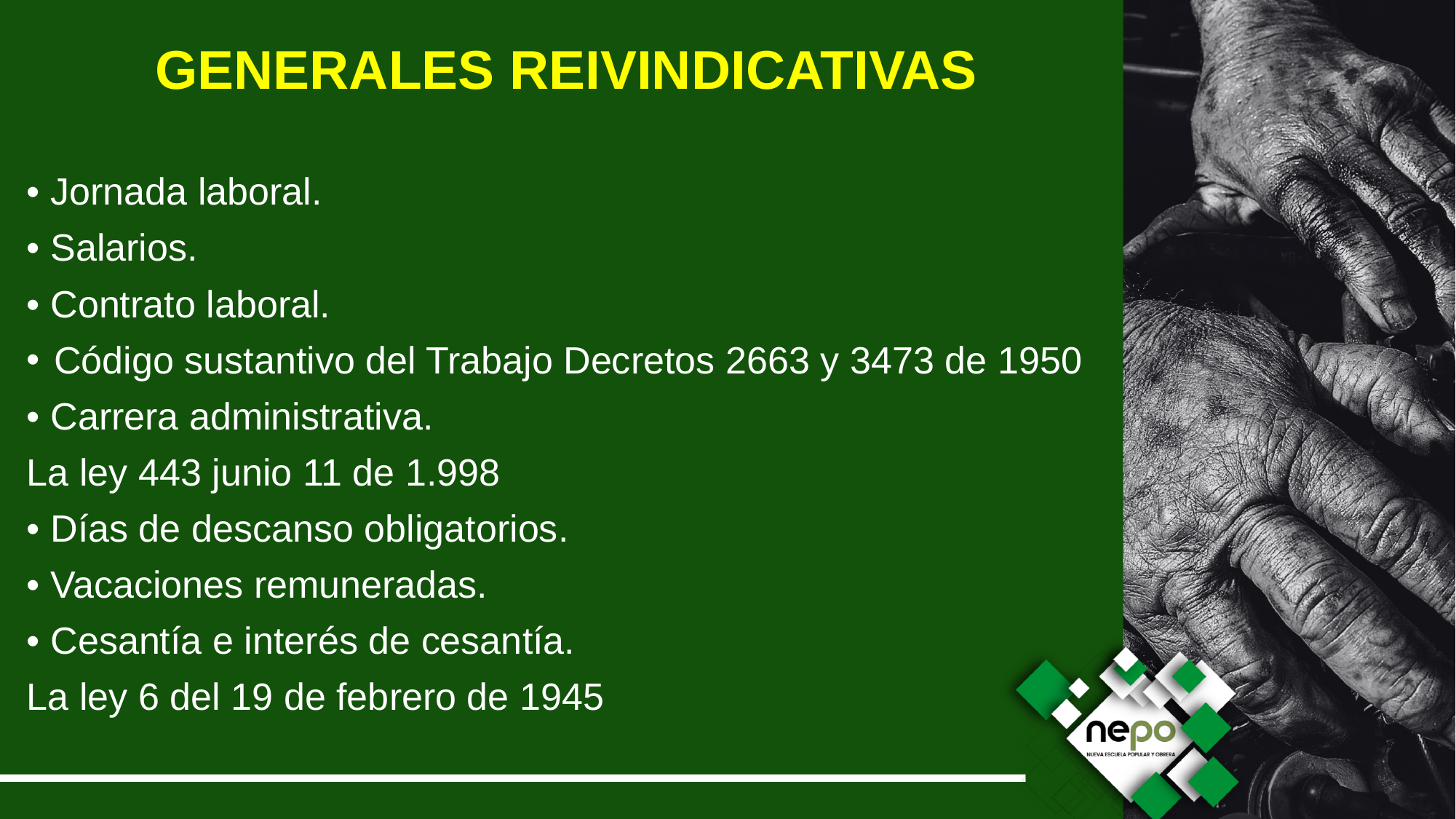

GENERALES REIVINDICATIVAS

• Jornada laboral.
• Salarios.
• Contrato laboral.
Código sustantivo del Trabajo Decretos 2663 y 3473 de 1950
• Carrera administrativa.
La ley 443 junio 11 de 1.998
• Días de descanso obligatorios.
• Vacaciones remuneradas.
• Cesantía e interés de cesantía.
La ley 6 del 19 de febrero de 1945